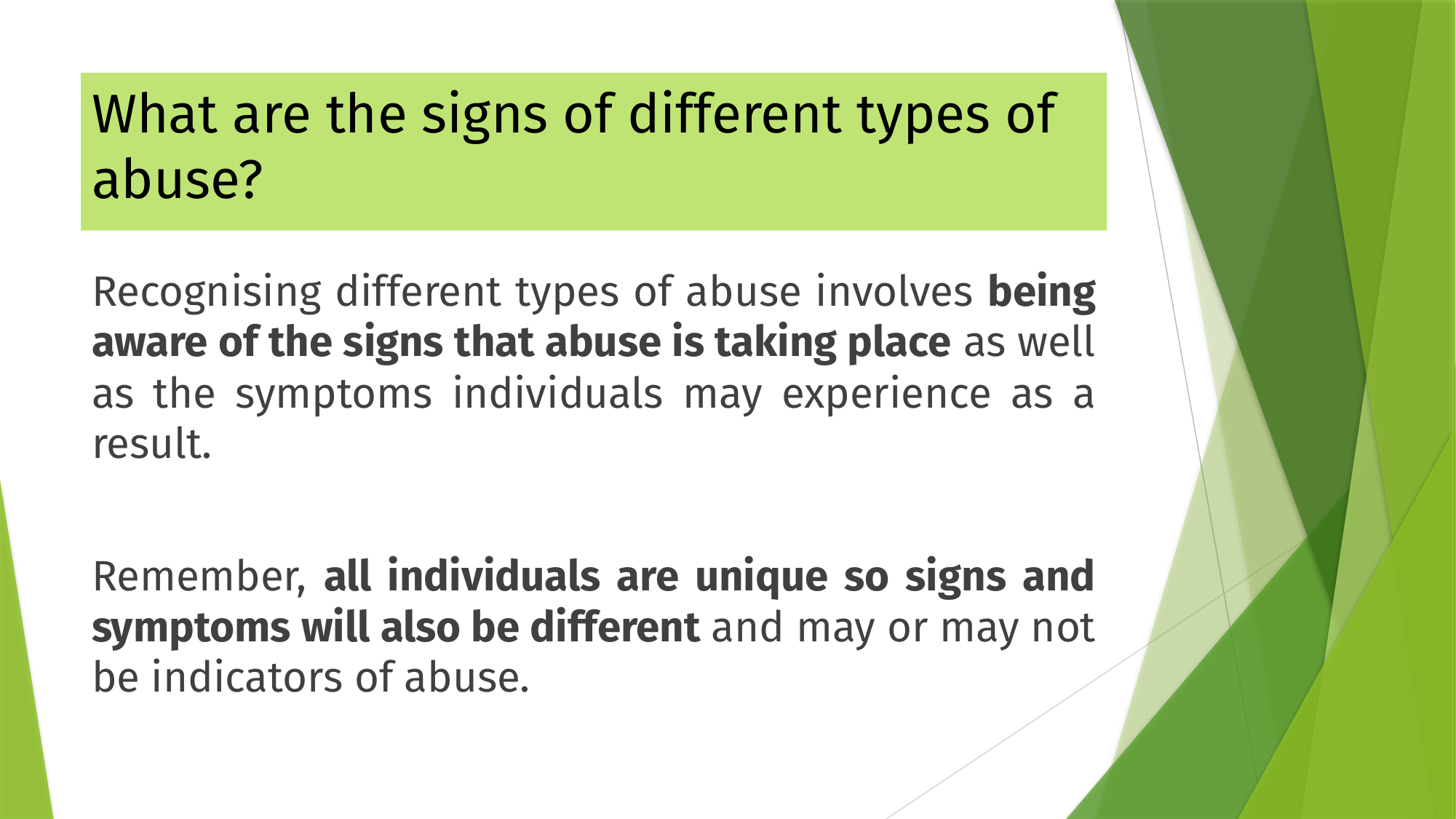

# What are the signs of different types of abuse?
Recognising different types of abuse involves being aware of the signs that abuse is taking place as well as the symptoms individuals may experience as a result.

Remember, all individuals are unique so signs and symptoms will also be different and may or may not be indicators of abuse.